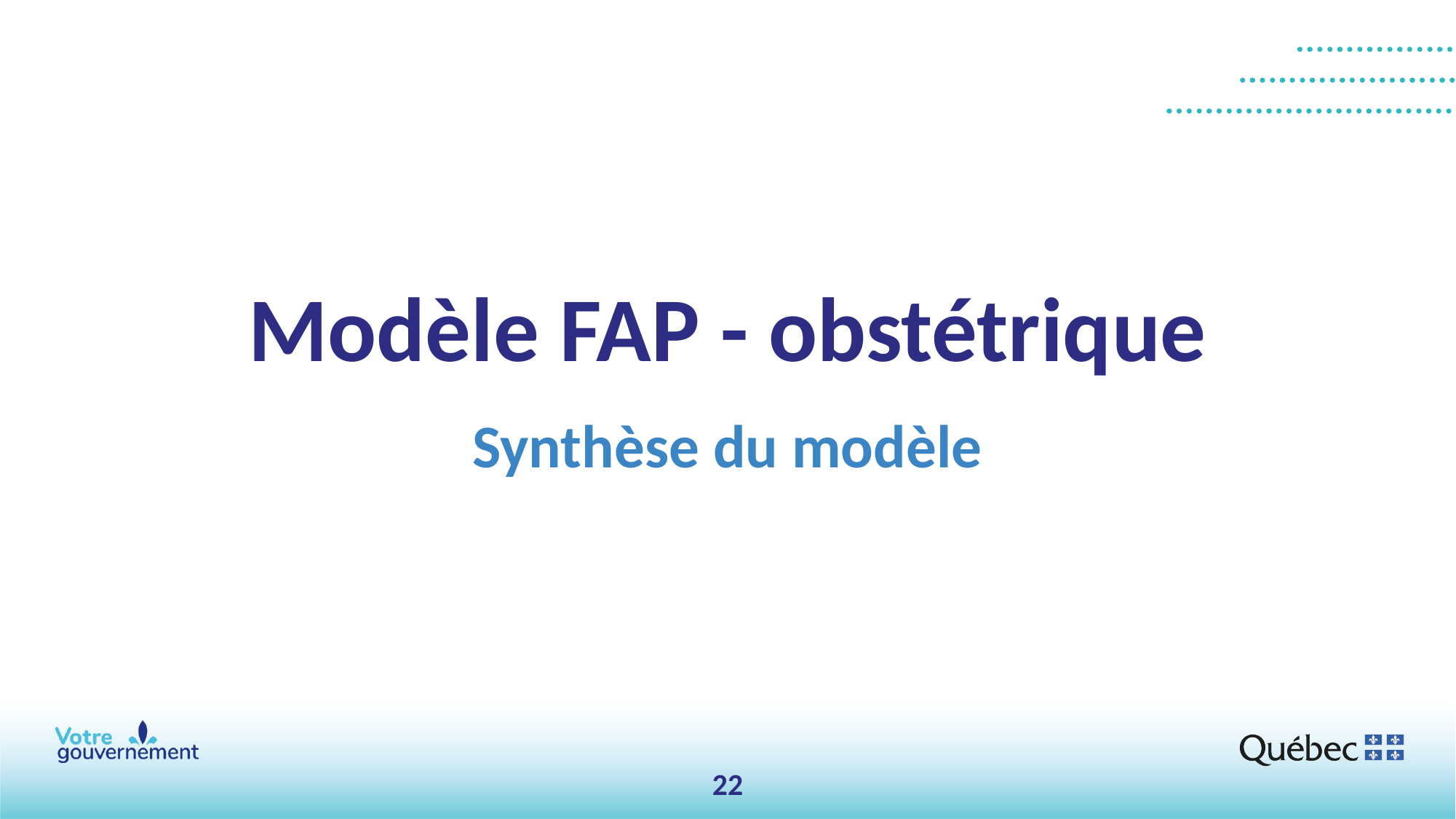

# Modèle FAP - obstétrique
Synthèse du modèle
22